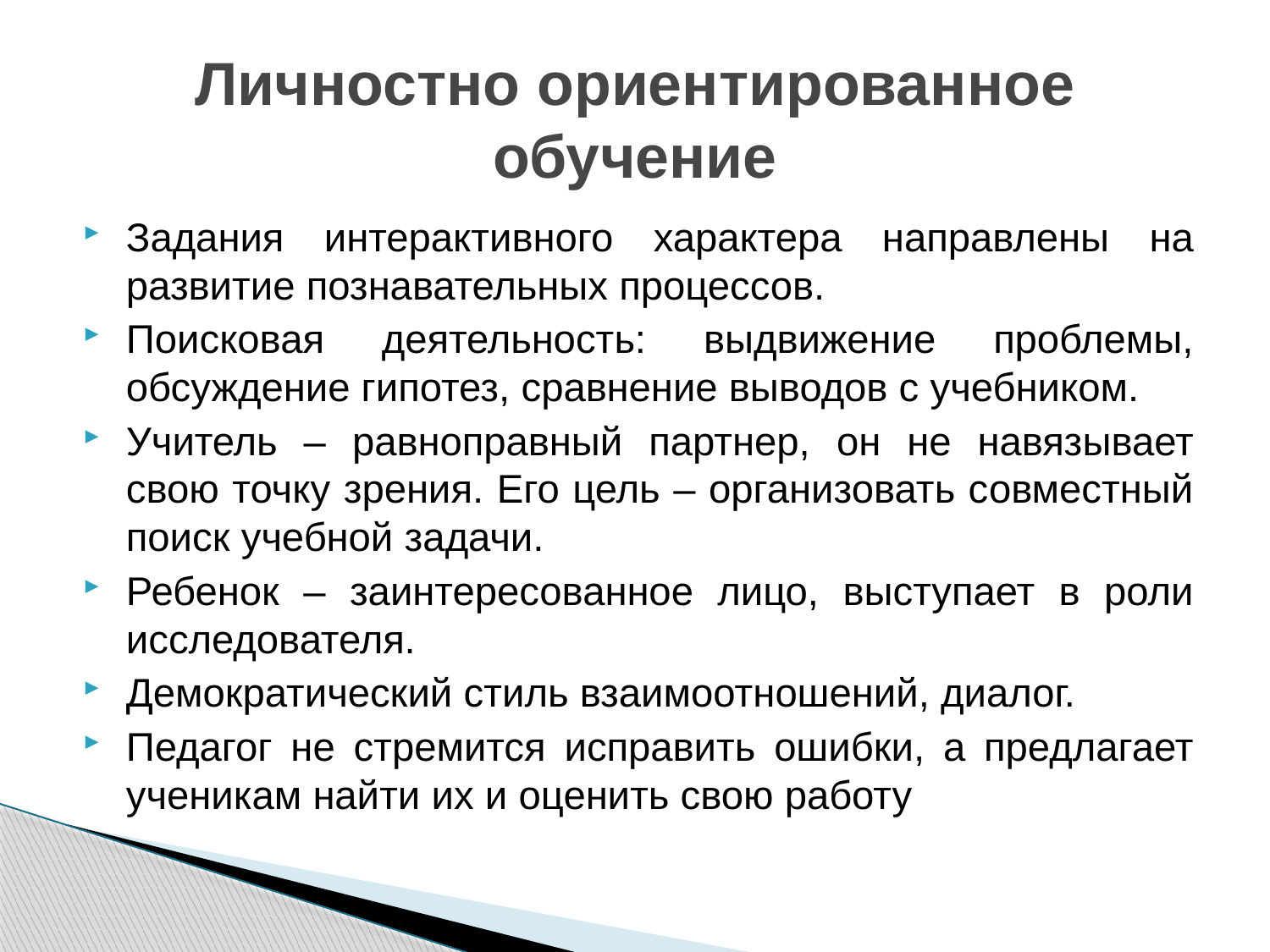

# Личностно ориентированное обучение
Задания интерактивного характера направлены на развитие познавательных процессов.
Поисковая деятельность: выдвижение проблемы, обсуждение гипотез, сравнение выводов с учебником.
Учитель – равноправный партнер, он не навязывает свою точку зрения. Его цель – организовать совместный поиск учебной задачи.
Ребенок – заинтересованное лицо, выступает в роли исследователя.
Демократический стиль взаимоотношений, диалог.
Педагог не стремится исправить ошибки, а предлагает ученикам найти их и оценить свою работу